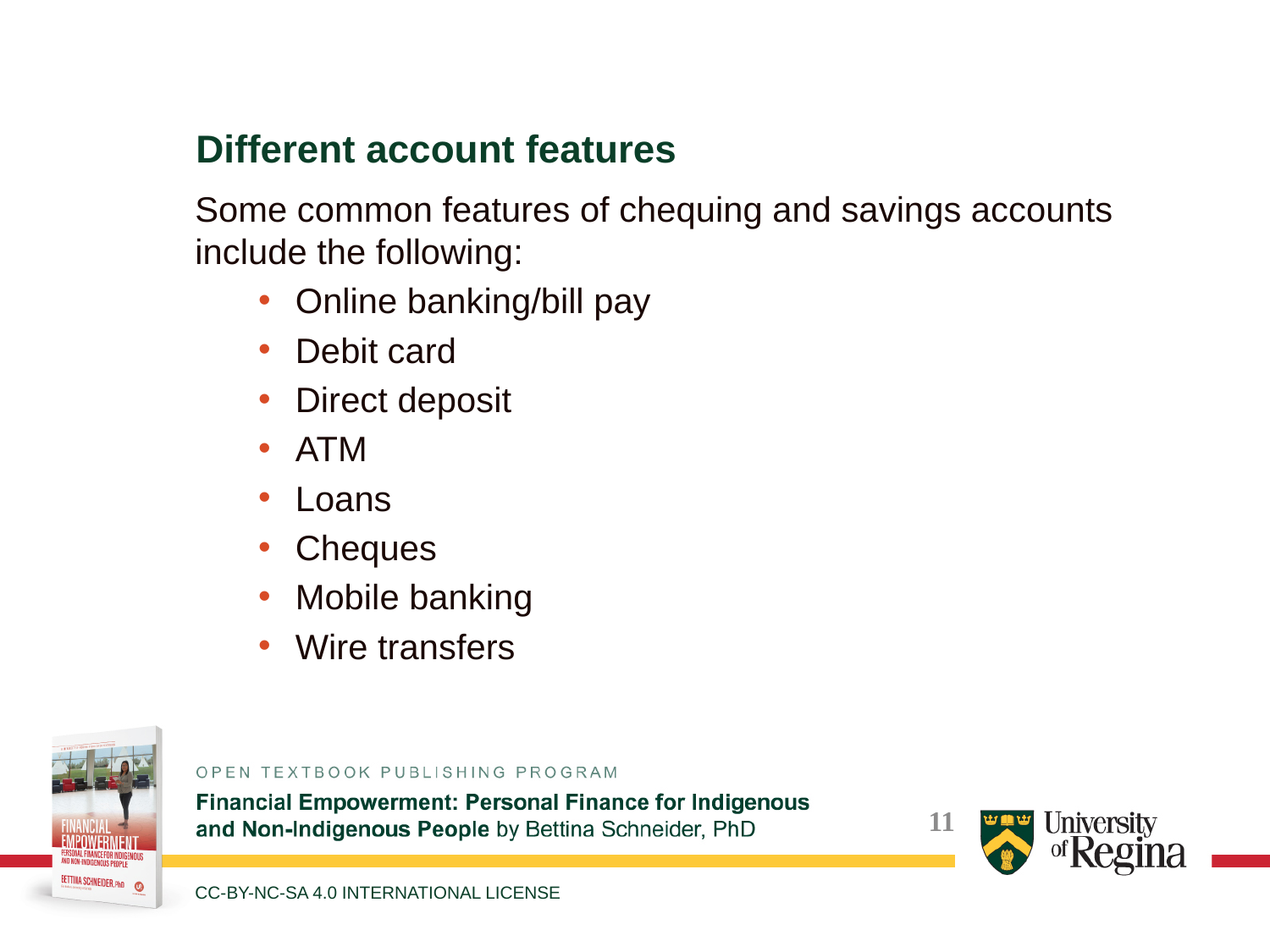

Different account features
Some common features of chequing and savings accounts include the following:
Online banking/bill pay
Debit card
Direct deposit
ATM
Loans
Cheques
Mobile banking
Wire transfers
CC-BY-NC-SA 4.0 INTERNATIONAL LICENSE